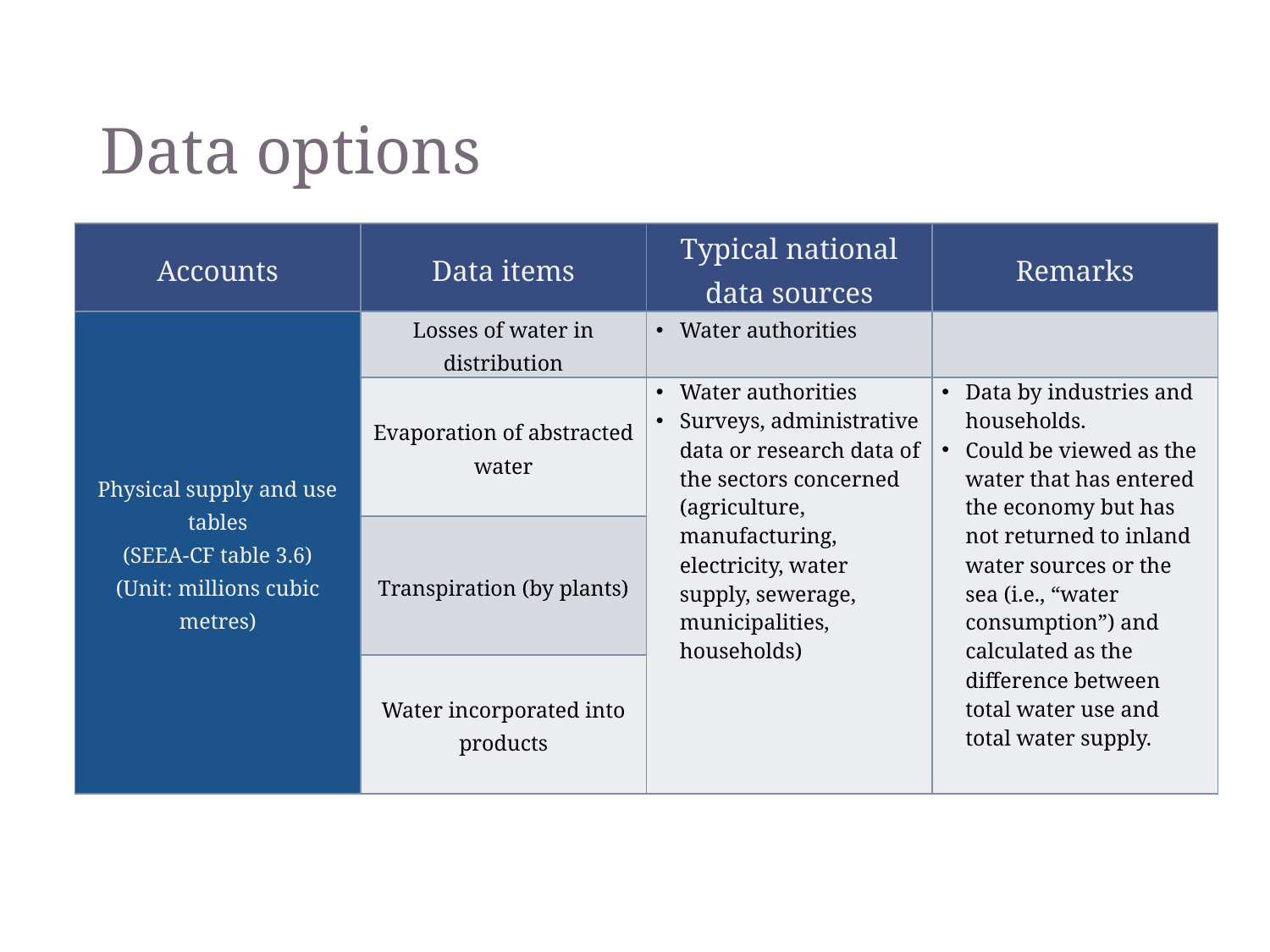

# Data options
| Accounts | Data items | Typical national data sources | Remarks |
| --- | --- | --- | --- |
| Physical supply and use tables (SEEA-CF table 3.6) (Unit: millions cubic metres) | Losses of water in distribution | Water authorities |  |
|  | Evaporation of abstracted water | Water authorities Surveys, administrative data or research data of the sectors concerned (agriculture, manufacturing, electricity, water supply, sewerage, municipalities, households) | Data by industries and households. Could be viewed as the water that has entered the economy but has not returned to inland water sources or the sea (i.e., “water consumption”) and calculated as the difference between total water use and total water supply. |
|  | Transpiration (by plants) |  |  |
|  | Water incorporated into products |  |  |

35
SEEA-CF - Water accounts